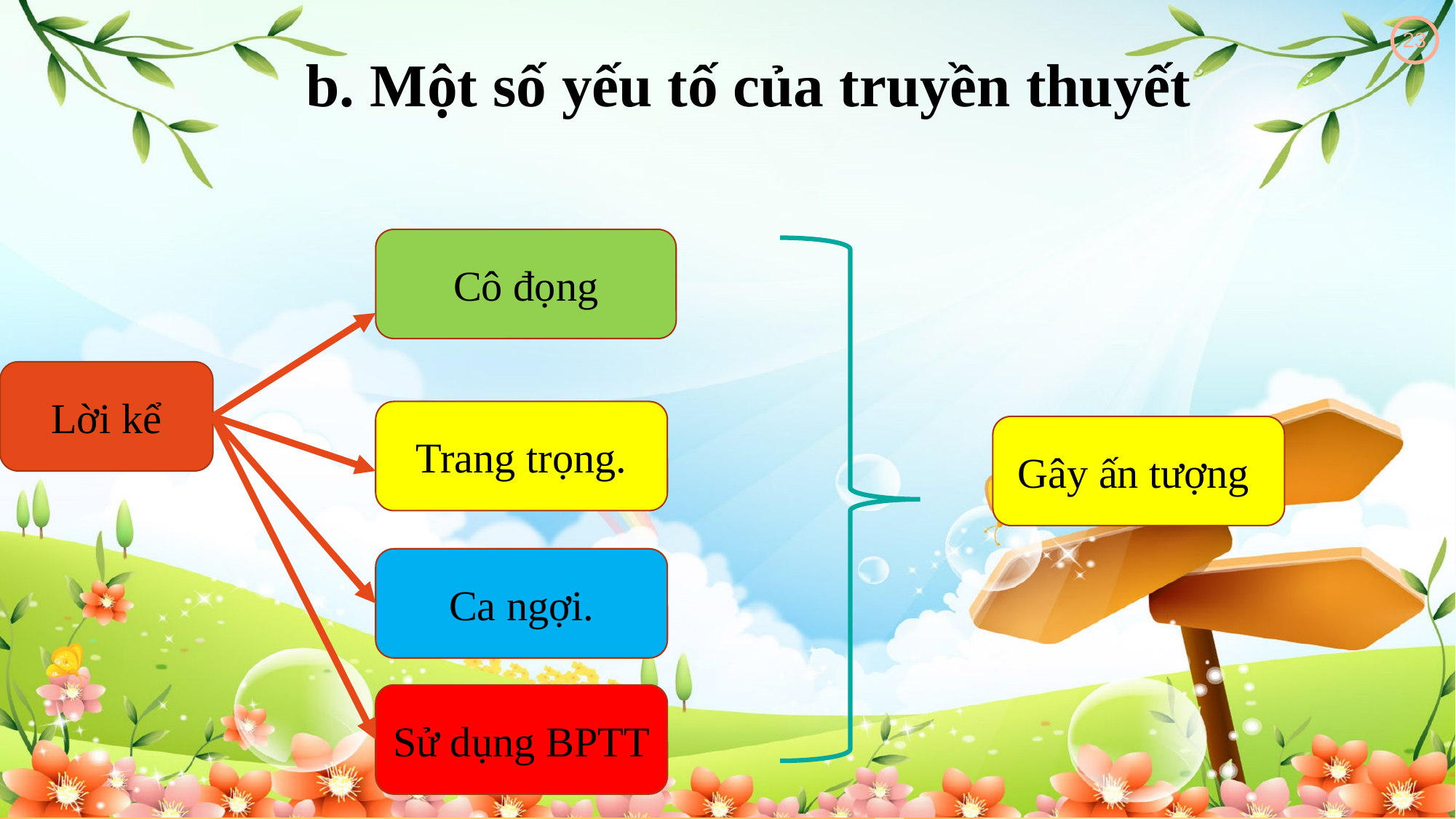

b. Một số yếu tố của truyền thuyết

23
Cô đọng

Lời kể
Trang trọng.
Gây ấn tượng
Ca ngợi.
Sử dụng BPTT